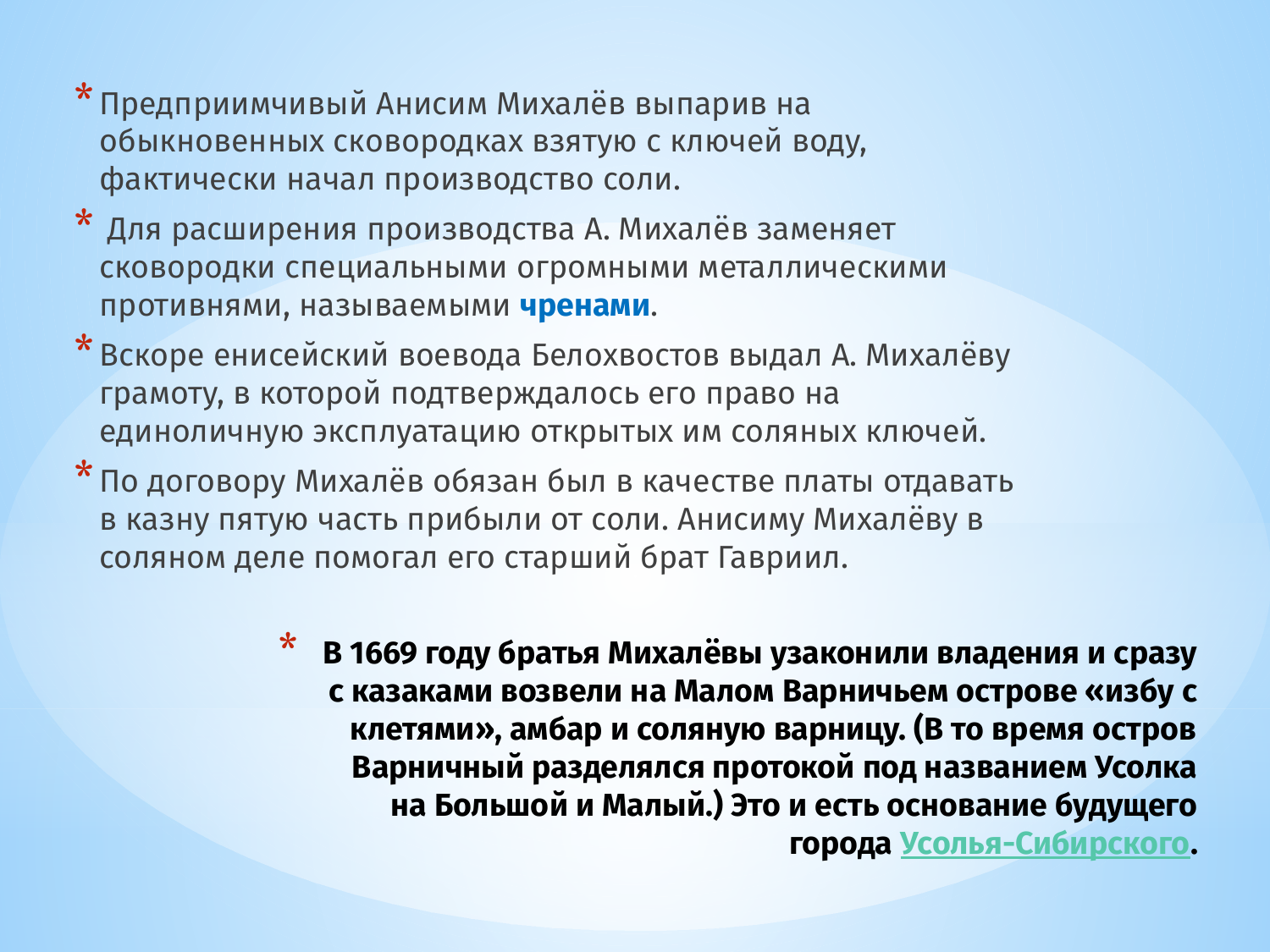

Предприимчивый Анисим Михалёв выпарив на обыкновенных сковородках взятую с ключей воду, фактически начал производство соли.
 Для расширения производства А. Михалёв заменяет сковородки специальными огромными металлическими противнями, называемыми чренами.
Вскоре енисейский воевода Белохвостов выдал А. Михалёву грамоту, в которой подтверждалось его право на единоличную эксплуатацию открытых им соляных ключей.
По договору Михалёв обязан был в качестве платы отдавать в казну пятую часть прибыли от соли. Анисиму Михалёву в соляном деле помогал его старший брат Гавриил.
# В 1669 году братья Михалёвы узаконили владения и сразу с казаками возвели на Малом Варничьем острове «избу с клетями», амбар и соляную варницу. (В то время остров Варничный разделялся протокой под названием Усолка на Большой и Малый.) Это и есть основание будущего города Усолья-Сибирского.